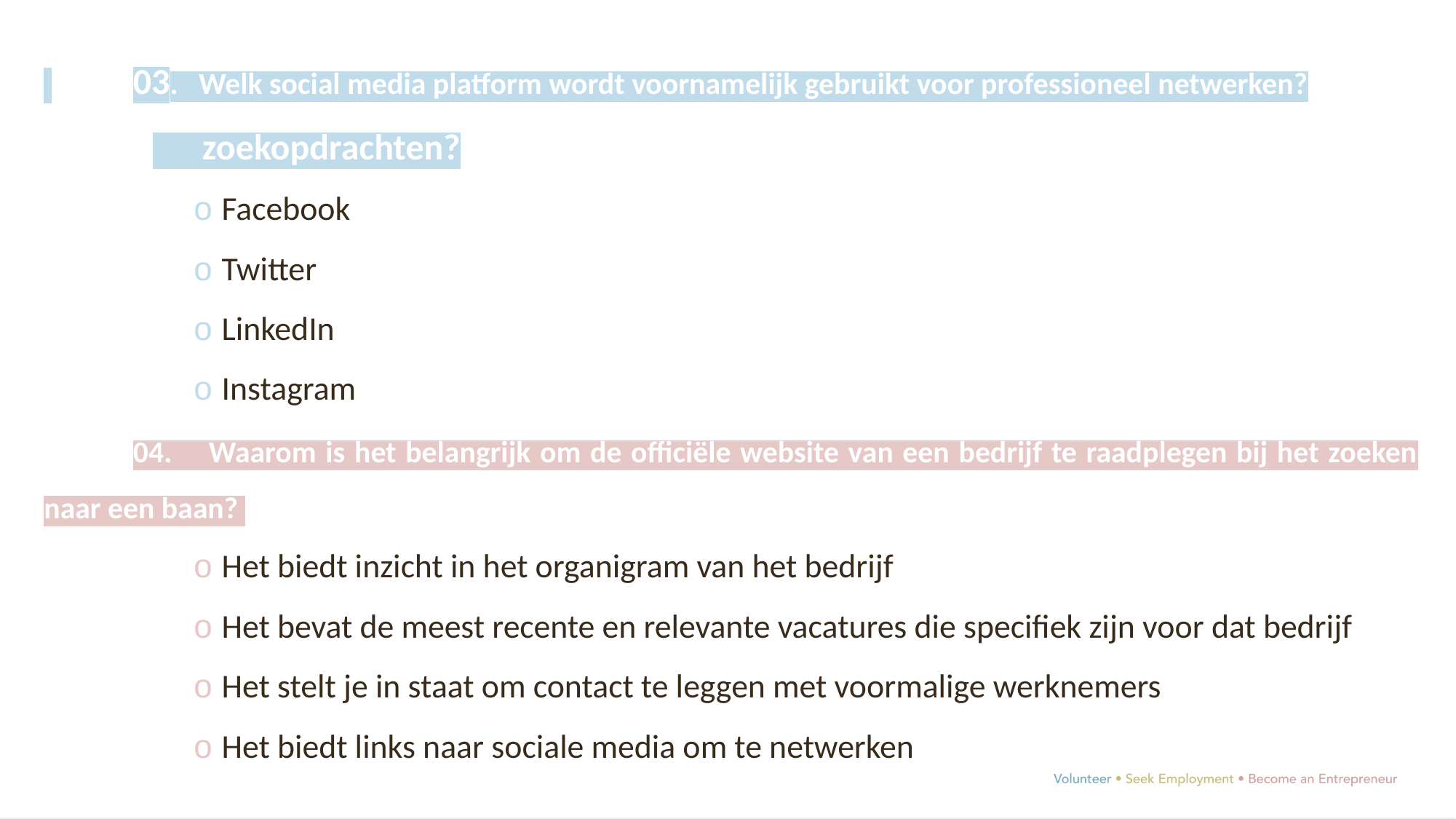

03.   Welk social media platform wordt voornamelijk gebruikt voor professioneel netwerken?
		      zoekopdrachten?
o Facebook
o Twitter
o LinkedIn
o Instagram
	04.    Waarom is het belangrijk om de officiële website van een bedrijf te raadplegen bij het zoeken naar een baan?
o Het biedt inzicht in het organigram van het bedrijf
o Het bevat de meest recente en relevante vacatures die specifiek zijn voor dat bedrijf
o Het stelt je in staat om contact te leggen met voormalige werknemers
o Het biedt links naar sociale media om te netwerken